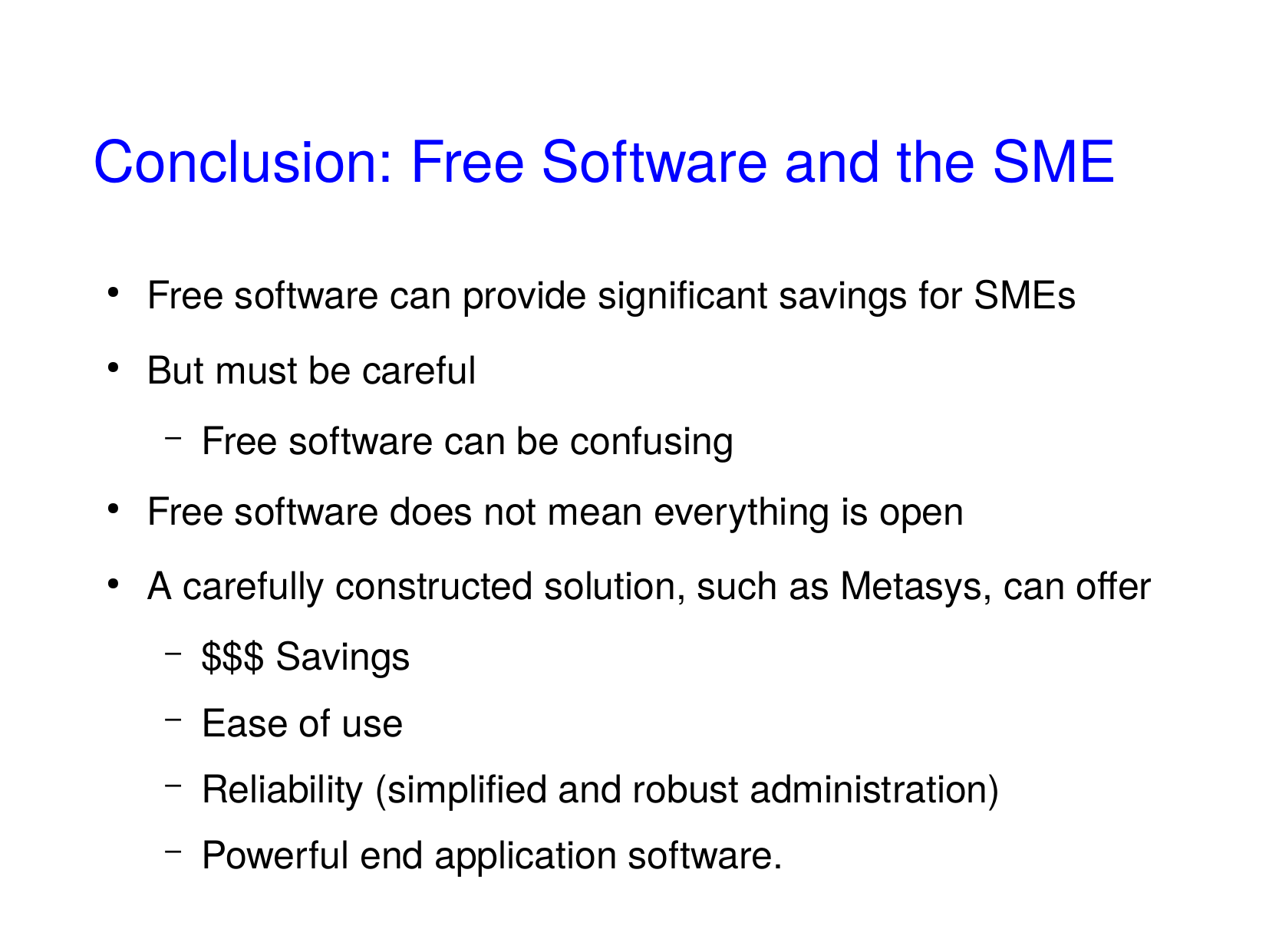

# Conclusion: Free Software and the SME
Free software can provide significant savings for SMEs
But must be careful
Free software can be confusing
Free software does not mean everything is open
A carefully constructed solution, such as Metasys, can offer
$$$ Savings
Ease of use
Reliability (simplified and robust administration)
Powerful end application software.